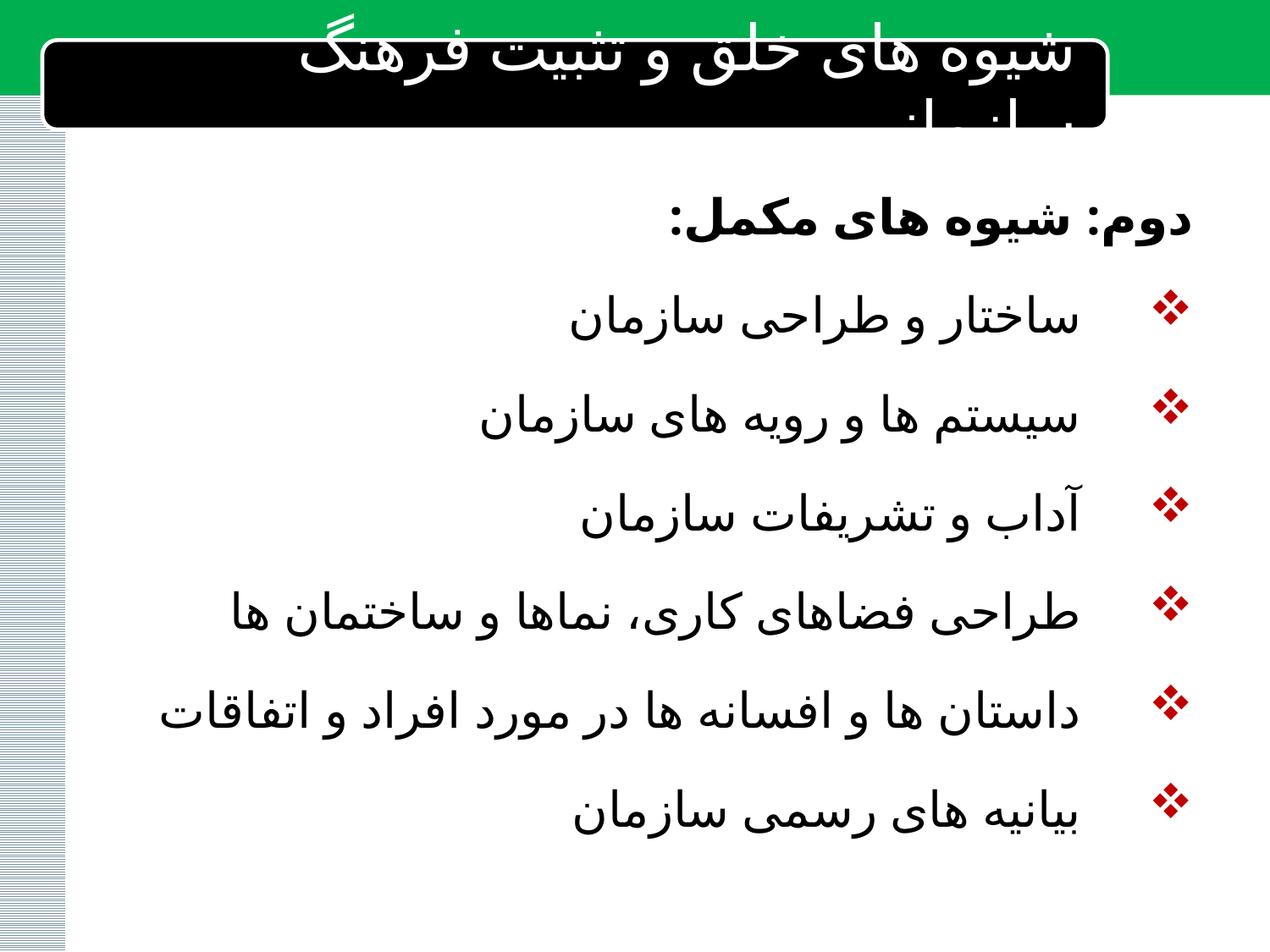

# شیوه های خلق و تثبیت فرهنگ سازمانی
دوم: شیوه های مکمل:
     ساختار و طراحی سازمان
     سیستم ها و رویه های سازمان
     آداب و تشریفات سازمان
     طراحی فضاهای کاری، نماها و ساختمان ها
     داستان ها و افسانه ها در مورد افراد و اتفاقات
     بیانیه های رسمی سازمان